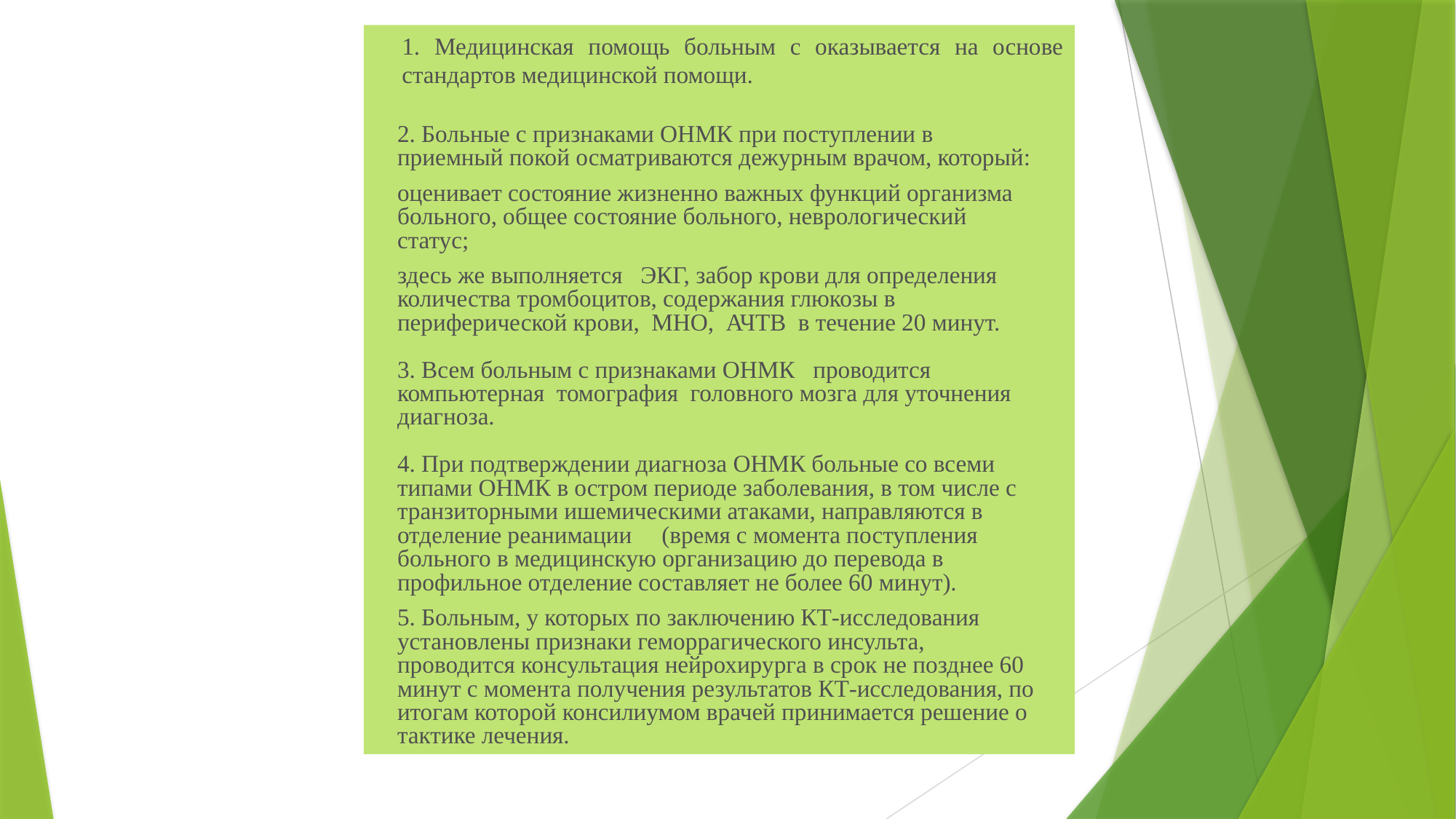

1. Медицинская помощь больным с оказывается на основе стандартов медицинской помощи.

2. Больные с признаками ОНМК при поступлении в приемный покой осматриваются дежурным врачом, который:
оценивает состояние жизненно важных функций организма больного, общее состояние больного, неврологический статус;
здесь же выполняется   ЭКГ, забор крови для определения количества тромбоцитов, содержания глюкозы в периферической крови,  МНО,  АЧТВ  в течение 20 минут.

3. Всем больным с признаками ОНМК   проводится  компьютерная  томография  головного мозга для уточнения диагноза.

4. При подтверждении диагноза ОНМК больные со всеми типами ОНМК в остром периоде заболевания, в том числе с транзиторными ишемическими атаками, направляются в отделение реанимации     (время с момента поступления больного в медицинскую организацию до перевода в профильное отделение составляет не более 60 минут).
5. Больным, у которых по заключению КТ-исследования установлены признаки геморрагического инсульта, проводится консультация нейрохирурга в срок не позднее 60 минут с момента получения результатов КТ-исследования, по итогам которой консилиумом врачей принимается решение о тактике лечения.